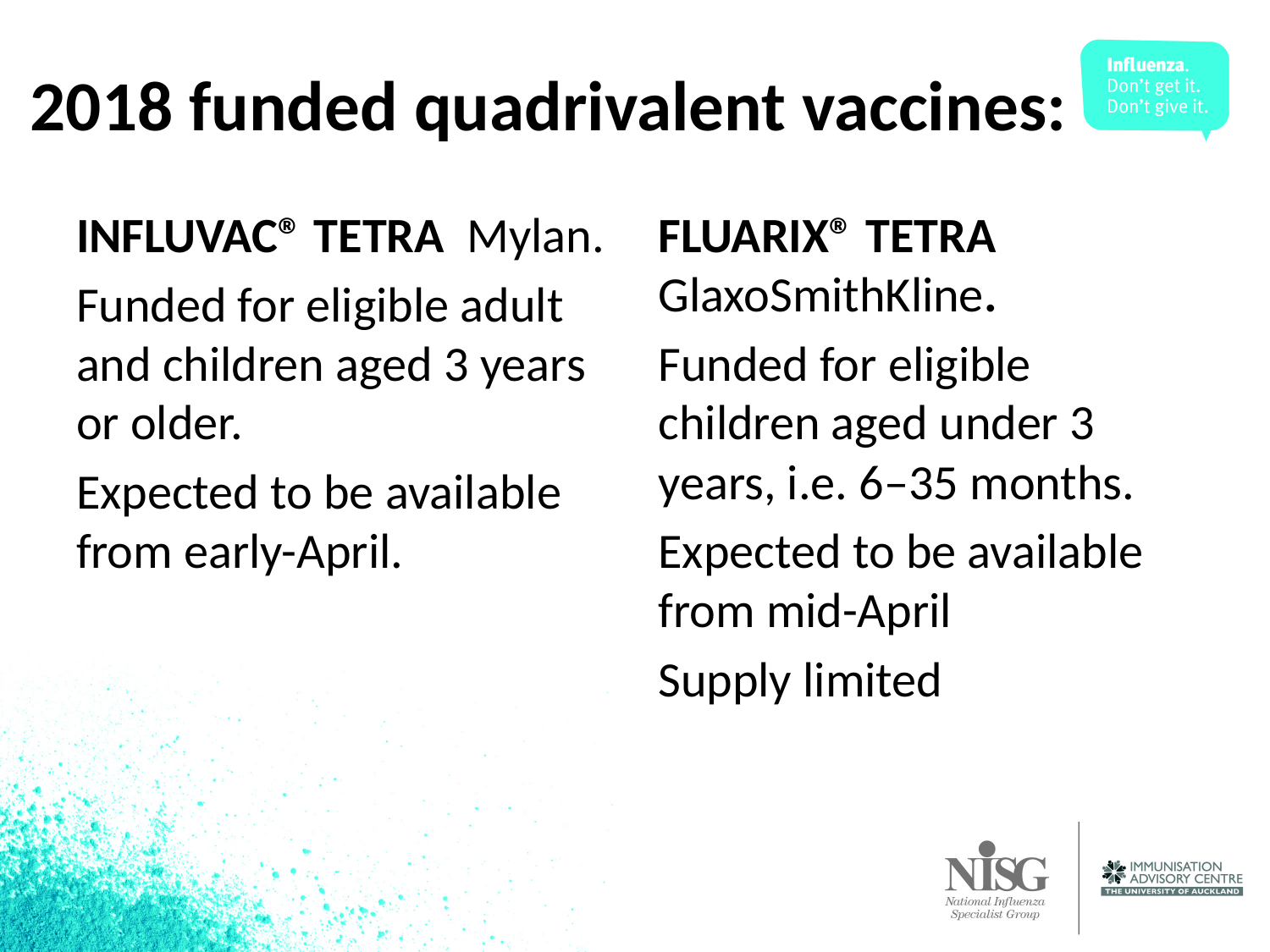

# 2018 funded quadrivalent vaccines:
INFLUVAC® TETRA  Mylan.
Funded for eligible adult and children aged 3 years or older.
Expected to be available from early-April.
FLUARIX® TETRA  GlaxoSmithKline.
Funded for eligible children aged under 3 years, i.e. 6–35 months.
Expected to be available from mid-April
Supply limited